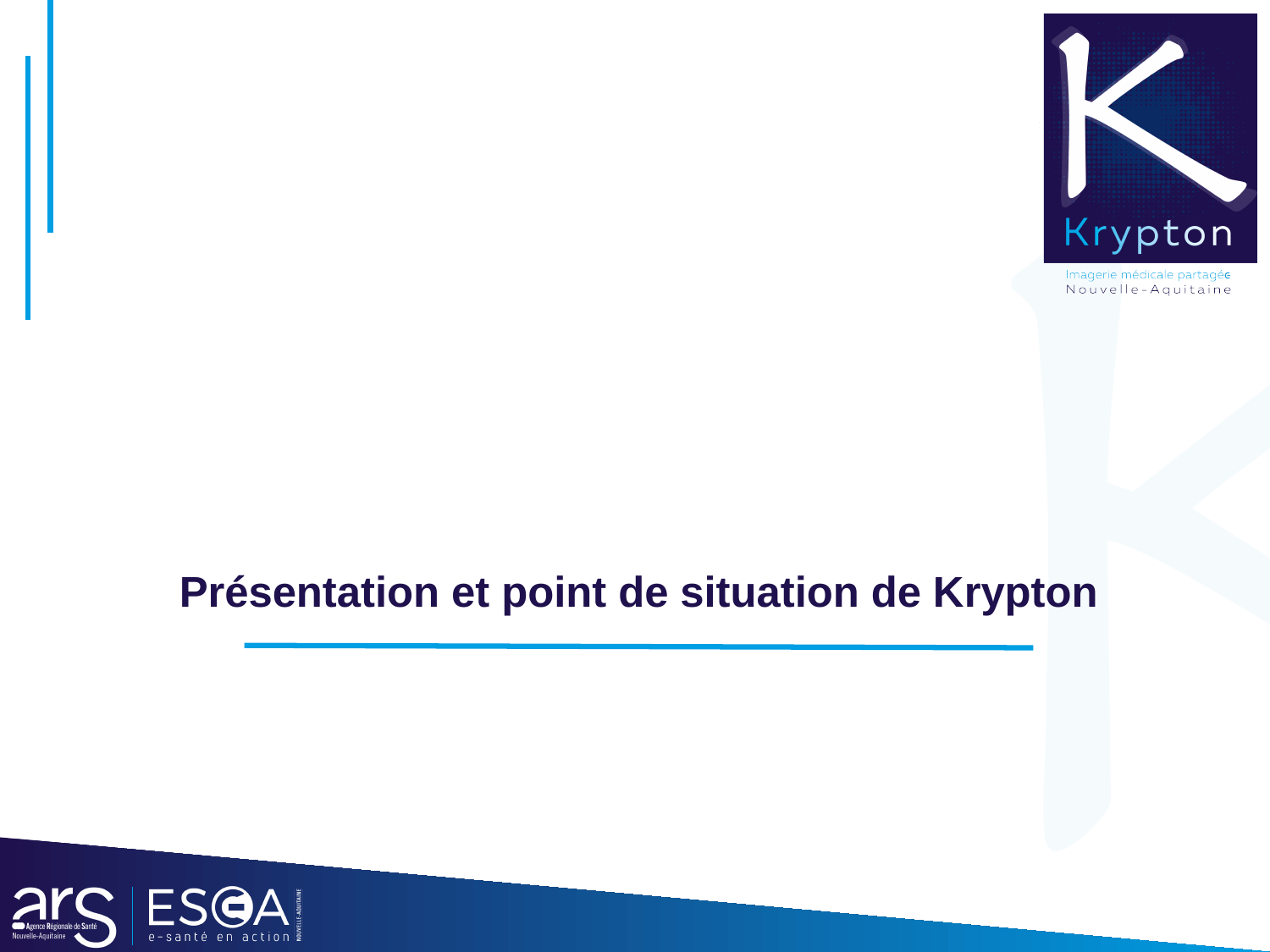

# Présentation et point de situation de Krypton